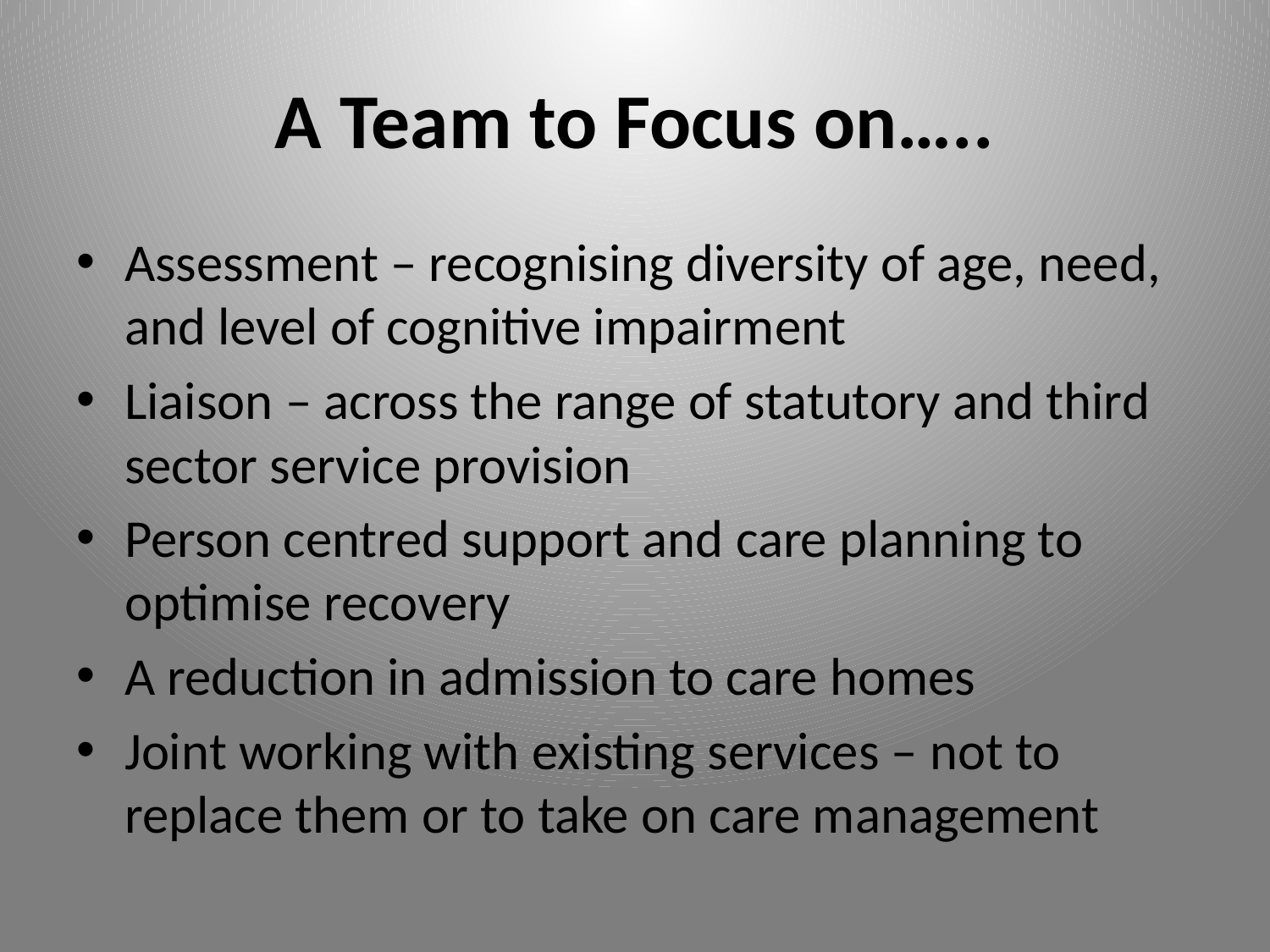

# A Team to Focus on…..
Assessment – recognising diversity of age, need, and level of cognitive impairment
Liaison – across the range of statutory and third sector service provision
Person centred support and care planning to optimise recovery
A reduction in admission to care homes
Joint working with existing services – not to replace them or to take on care management